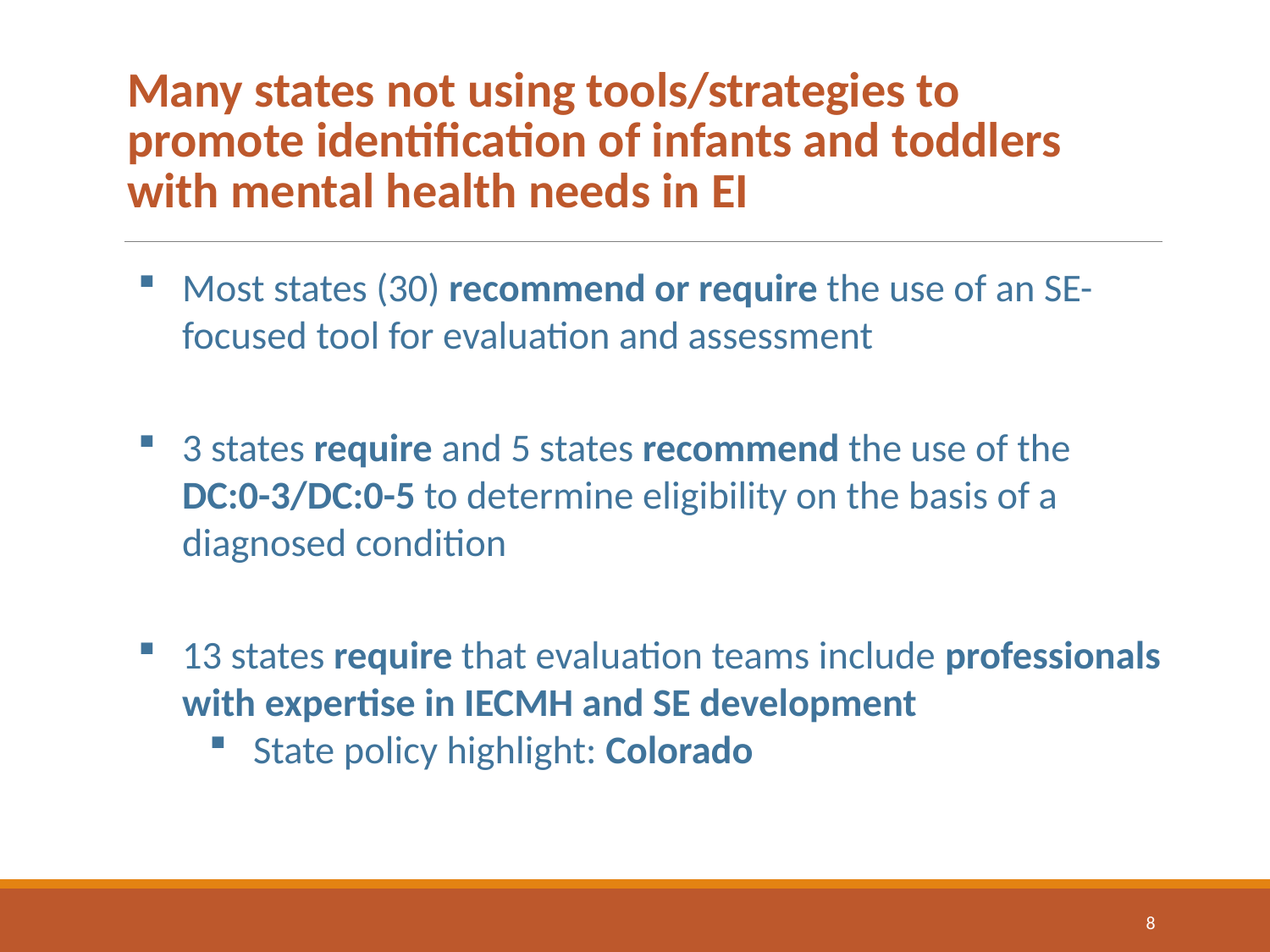

# Many states not using tools/strategies to promote identification of infants and toddlers with mental health needs in EI
Most states (30) recommend or require the use of an SE-focused tool for evaluation and assessment

3 states require and 5 states recommend the use of the DC:0-3/DC:0-5 to determine eligibility on the basis of a diagnosed condition

13 states require that evaluation teams include professionals with expertise in IECMH and SE development
State policy highlight: Colorado

8